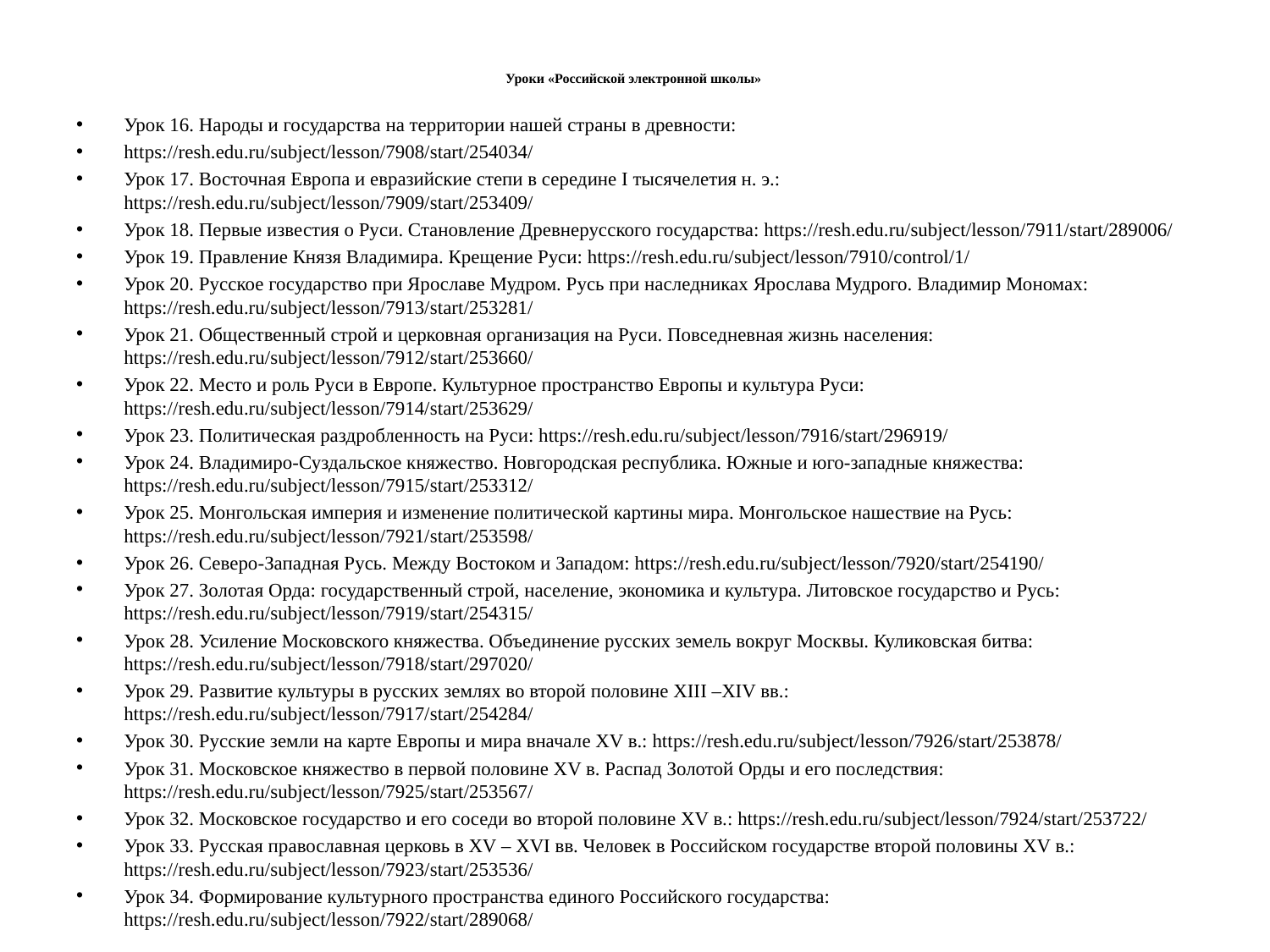

# Уроки «Российской электронной школы»
Урок 16. Народы и государства на территории нашей страны в древности:
https://resh.edu.ru/subject/lesson/7908/start/254034/
Урок 17. Восточная Европа и евразийские степи в середине I тысячелетия н. э.: https://resh.edu.ru/subject/lesson/7909/start/253409/
Урок 18. Первые известия о Руси. Становление Древнерусского государства: https://resh.edu.ru/subject/lesson/7911/start/289006/
Урок 19. Правление Князя Владимира. Крещение Руси: https://resh.edu.ru/subject/lesson/7910/control/1/
Урок 20. Русское государство при Ярославе Мудром. Русь при наследниках Ярослава Мудрого. Владимир Мономах: https://resh.edu.ru/subject/lesson/7913/start/253281/
Урок 21. Общественный строй и церковная организация на Руси. Повседневная жизнь населения: https://resh.edu.ru/subject/lesson/7912/start/253660/
Урок 22. Место и роль Руси в Европе. Культурное пространство Европы и культура Руси: https://resh.edu.ru/subject/lesson/7914/start/253629/
Урок 23. Политическая раздробленность на Руси: https://resh.edu.ru/subject/lesson/7916/start/296919/
Урок 24. Владимиро-Суздальское княжество. Новгородская республика. Южные и юго-западные княжества: https://resh.edu.ru/subject/lesson/7915/start/253312/
Урок 25. Монгольская империя и изменение политической картины мира. Монгольское нашествие на Русь: https://resh.edu.ru/subject/lesson/7921/start/253598/
Урок 26. Северо-Западная Русь. Между Востоком и Западом: https://resh.edu.ru/subject/lesson/7920/start/254190/
Урок 27. Золотая Орда: государственный строй, население, экономика и культура. Литовское государство и Русь: https://resh.edu.ru/subject/lesson/7919/start/254315/
Урок 28. Усиление Московского княжества. Объединение русских земель вокруг Москвы. Куликовская битва: https://resh.edu.ru/subject/lesson/7918/start/297020/
Урок 29. Развитие культуры в русских землях во второй половине XIII –XIV вв.: https://resh.edu.ru/subject/lesson/7917/start/254284/
Урок 30. Русские земли на карте Европы и мира вначале XV в.: https://resh.edu.ru/subject/lesson/7926/start/253878/
Урок 31. Московское княжество в первой половине XV в. Распад Золотой Орды и его последствия: https://resh.edu.ru/subject/lesson/7925/start/253567/
Урок 32. Московское государство и его соседи во второй половине XV в.: https://resh.edu.ru/subject/lesson/7924/start/253722/
Урок 33. Русская православная церковь в XV – XVI вв. Человек в Российском государстве второй половины XV в.: https://resh.edu.ru/subject/lesson/7923/start/253536/
Урок 34. Формирование культурного пространства единого Российского государства: https://resh.edu.ru/subject/lesson/7922/start/289068/